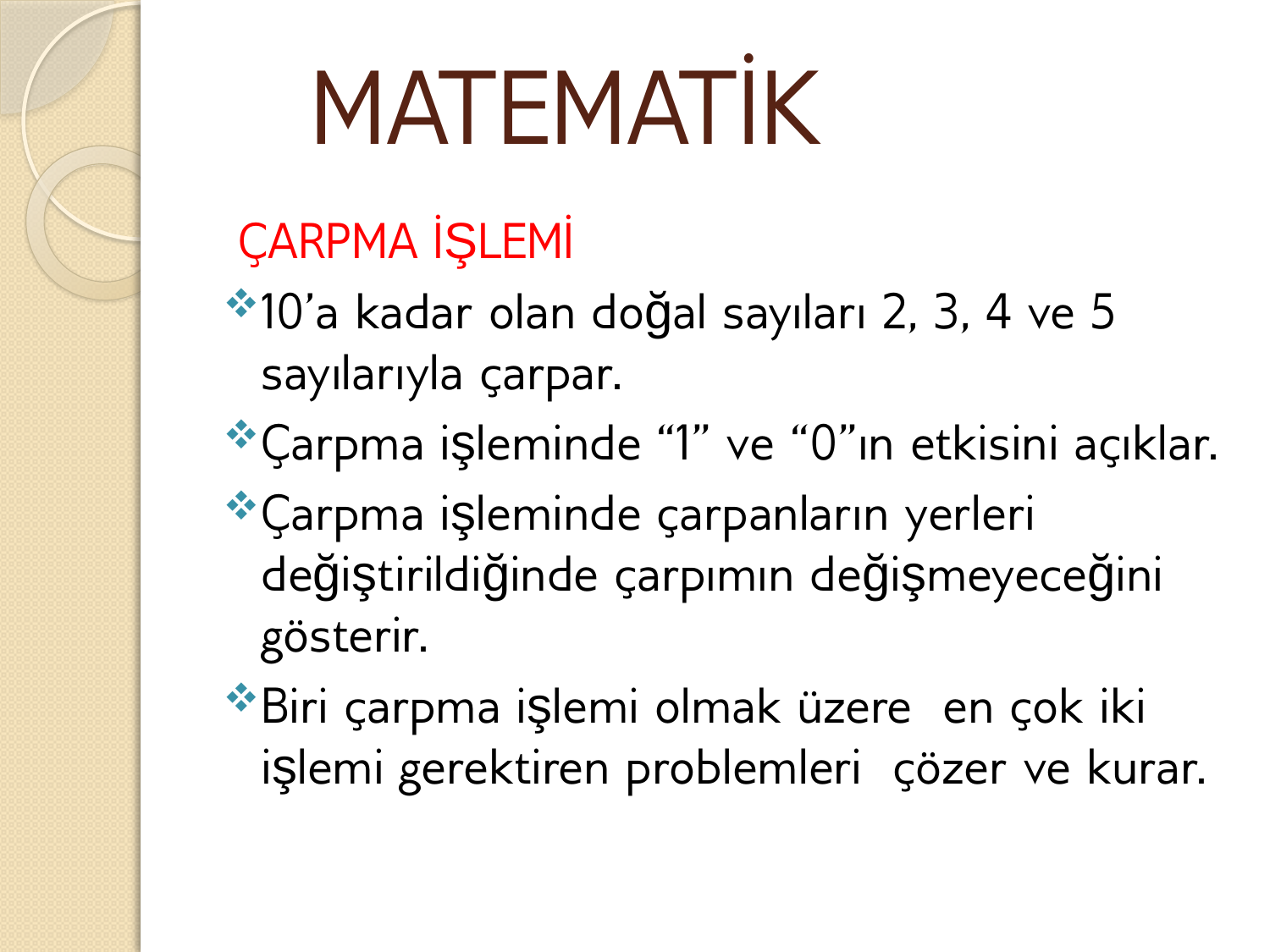

MATEMATİK
 ÇARPMA İŞLEMİ
10’a kadar olan doğal sayıları 2, 3, 4 ve 5 sayılarıyla çarpar.
Çarpma işleminde “1” ve “0”ın etkisini açıklar.
Çarpma işleminde çarpanların yerleri değiştirildiğinde çarpımın değişmeyeceğini gösterir.
Biri çarpma işlemi olmak üzere  en çok iki işlemi gerektiren problemleri  çözer ve kurar.